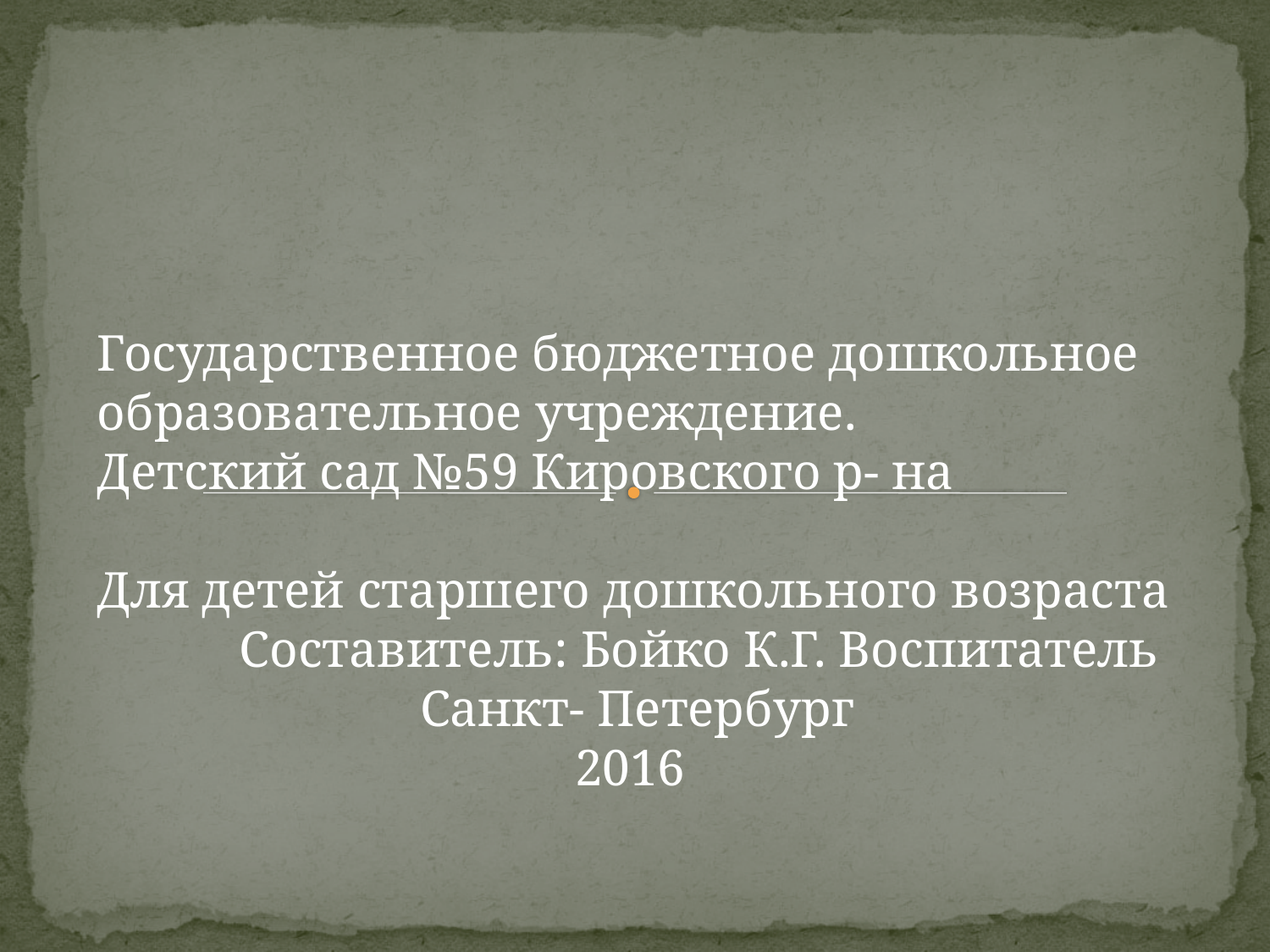

Государственное бюджетное дошкольное образовательное учреждение.
Детский сад №59 Кировского р- на

Для детей старшего дошкольного возраста
           Составитель: Бойко К.Г. Воспитатель
                         Санкт- Петербург
                                     2016